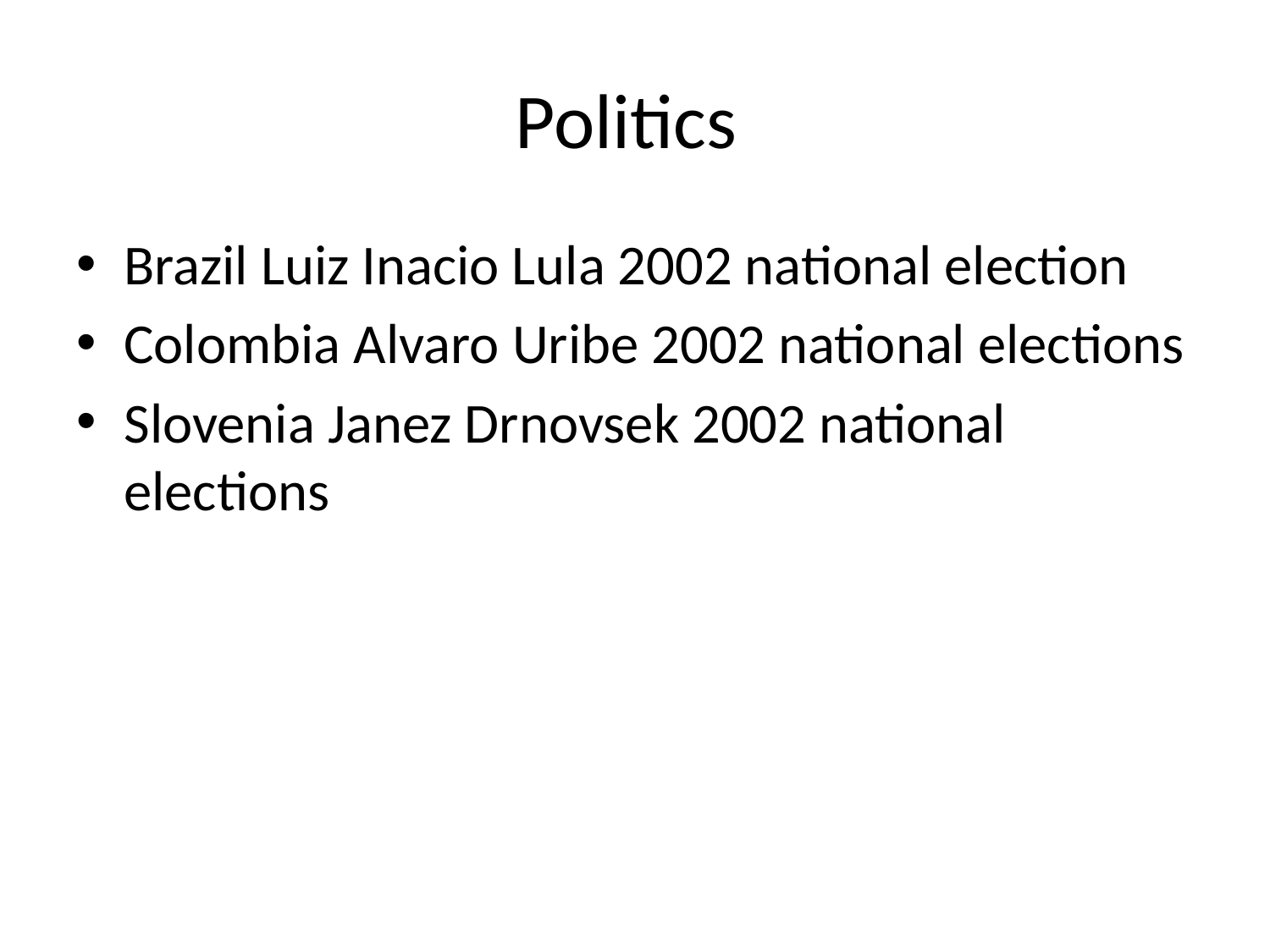

# Politics
Brazil Luiz Inacio Lula 2002 national election
Colombia Alvaro Uribe 2002 national elections
Slovenia Janez Drnovsek 2002 national elections